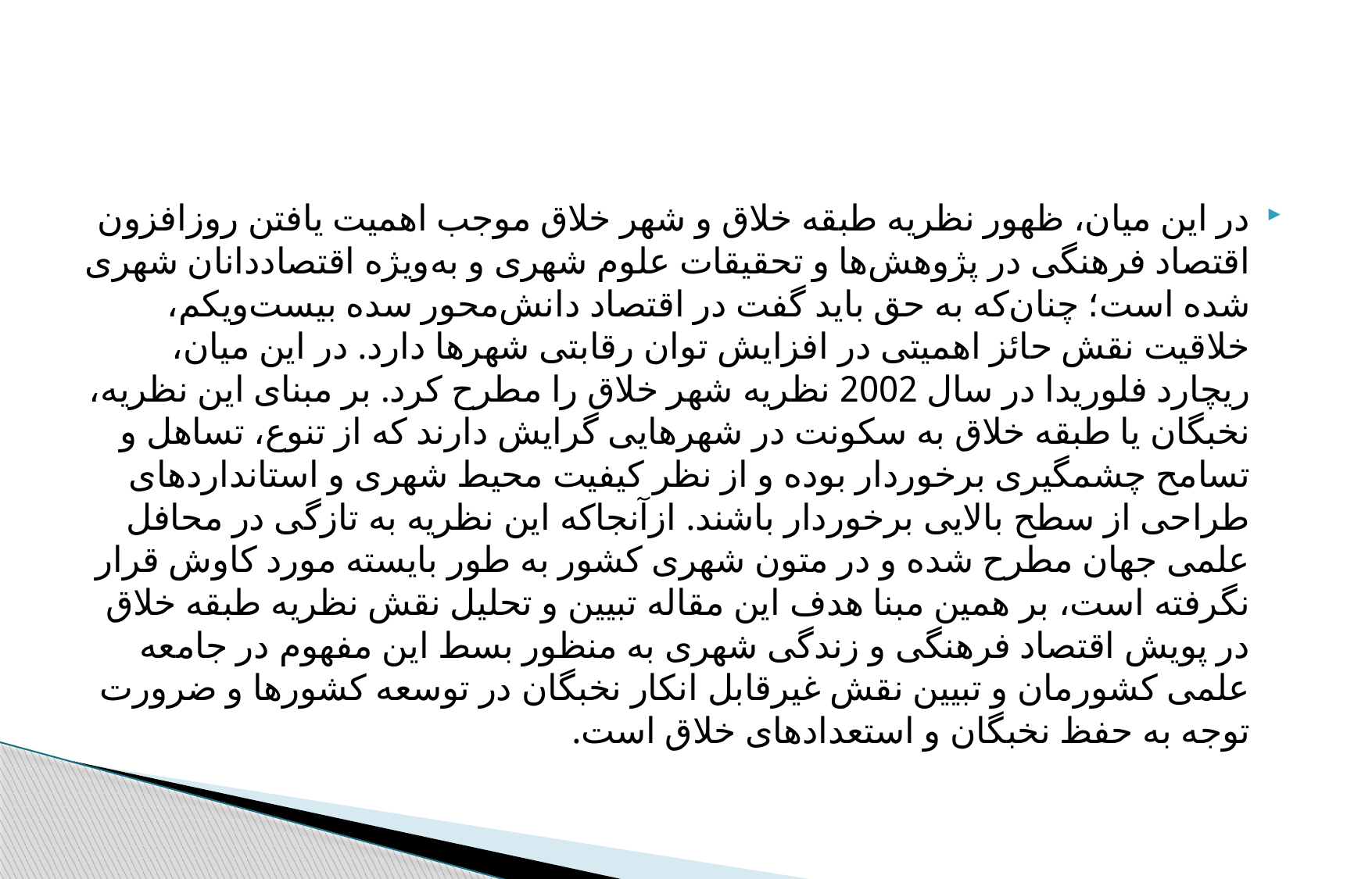

#
در این میان، ظهور نظریه طبقه خلاق و شهر خلاق موجب اهمیت یافتن روز‌افزون اقتصاد فرهنگی در پژوهش‌ها و تحقیقات علوم شهری و به‌ویژه اقتصاددانان شهری شده است؛ چنان‌که به حق باید گفت در اقتصاد دانش‌محور سده بیست‌ویکم، خلاقیت نقش حائز اهمیتی در افزایش توان رقابتی شهرها دارد. در این میان، ریچارد فلوریدا در سال 2002 نظریه شهر خلاق را مطرح کرد. بر مبنای این نظریه، نخبگان یا طبقه خلاق به سکونت در شهرهایی گرایش دارند که از تنوع، تساهل و تسامح چشمگیری برخوردار بوده و از نظر کیفیت محیط شهری و استانداردهای طراحی از سطح بالایی برخوردار باشند. ازآنجاکه این نظریه به تازگی در محافل علمی جهان مطرح شده و در متون شهری کشور به طور بایسته مورد کاوش قرار نگرفته است، بر همین مبنا هدف این مقاله تبیین و تحلیل نقش نظریه طبقه خلاق در پویش اقتصاد فرهنگی و زندگی شهری به منظور بسط این مفهوم در جامعه علمی کشورمان و تبیین نقش غیر‌قابل انکار نخبگان در توسعه کشورها و ضرورت توجه به حفظ نخبگان و استعداد‌های خلاق است.